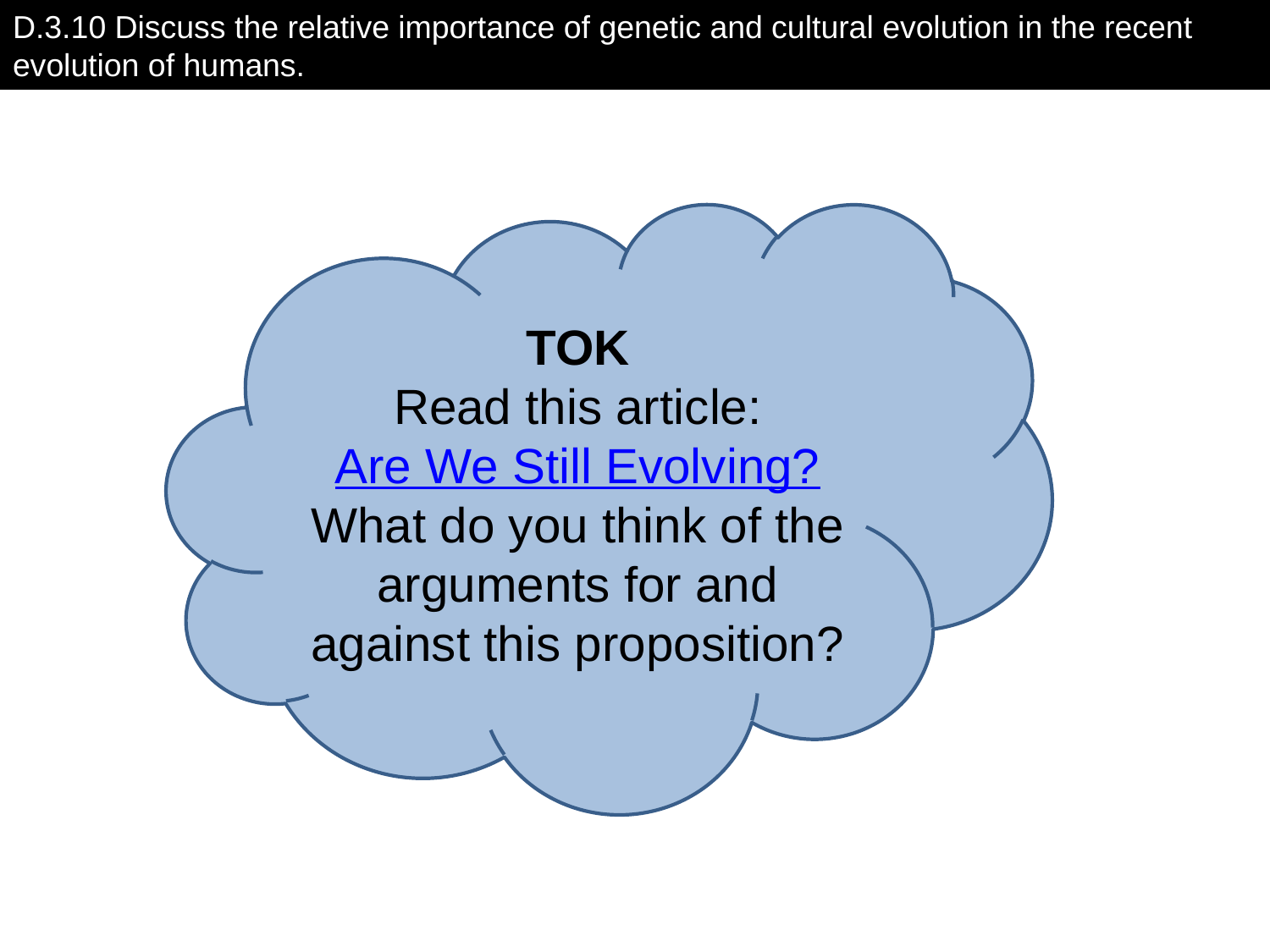

D.3.10 Discuss the relative importance of genetic and cultural evolution in the recent evolution of humans.
TOK
Read this article:
Are We Still Evolving?
What do you think of the arguments for and against this proposition?